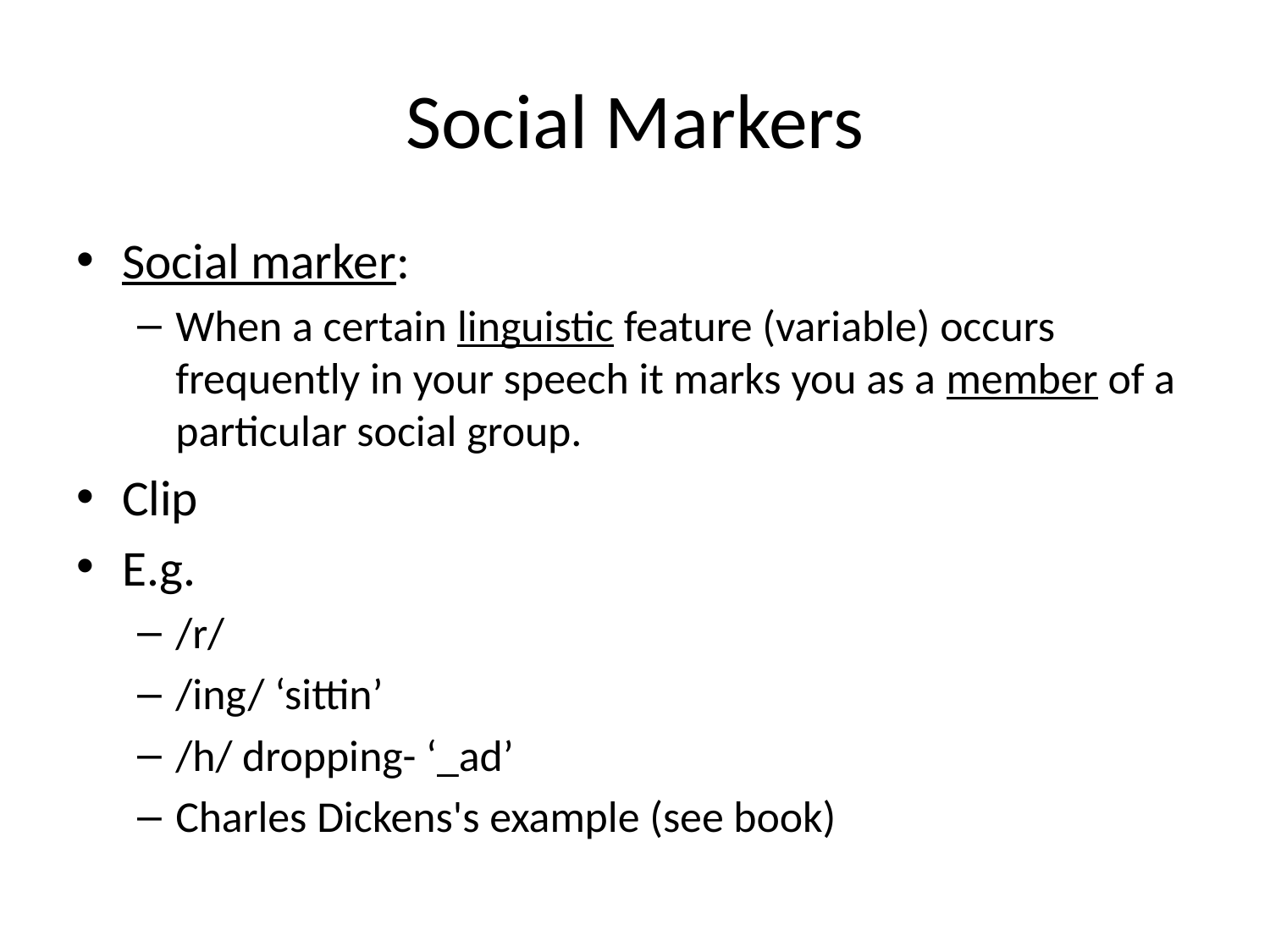

# Social Markers
Social marker:
When a certain linguistic feature (variable) occurs frequently in your speech it marks you as a member of a particular social group.
Clip
E.g.
/r/
/ing/ ‘sittin’
/h/ dropping- ‘_ad’
Charles Dickens's example (see book)